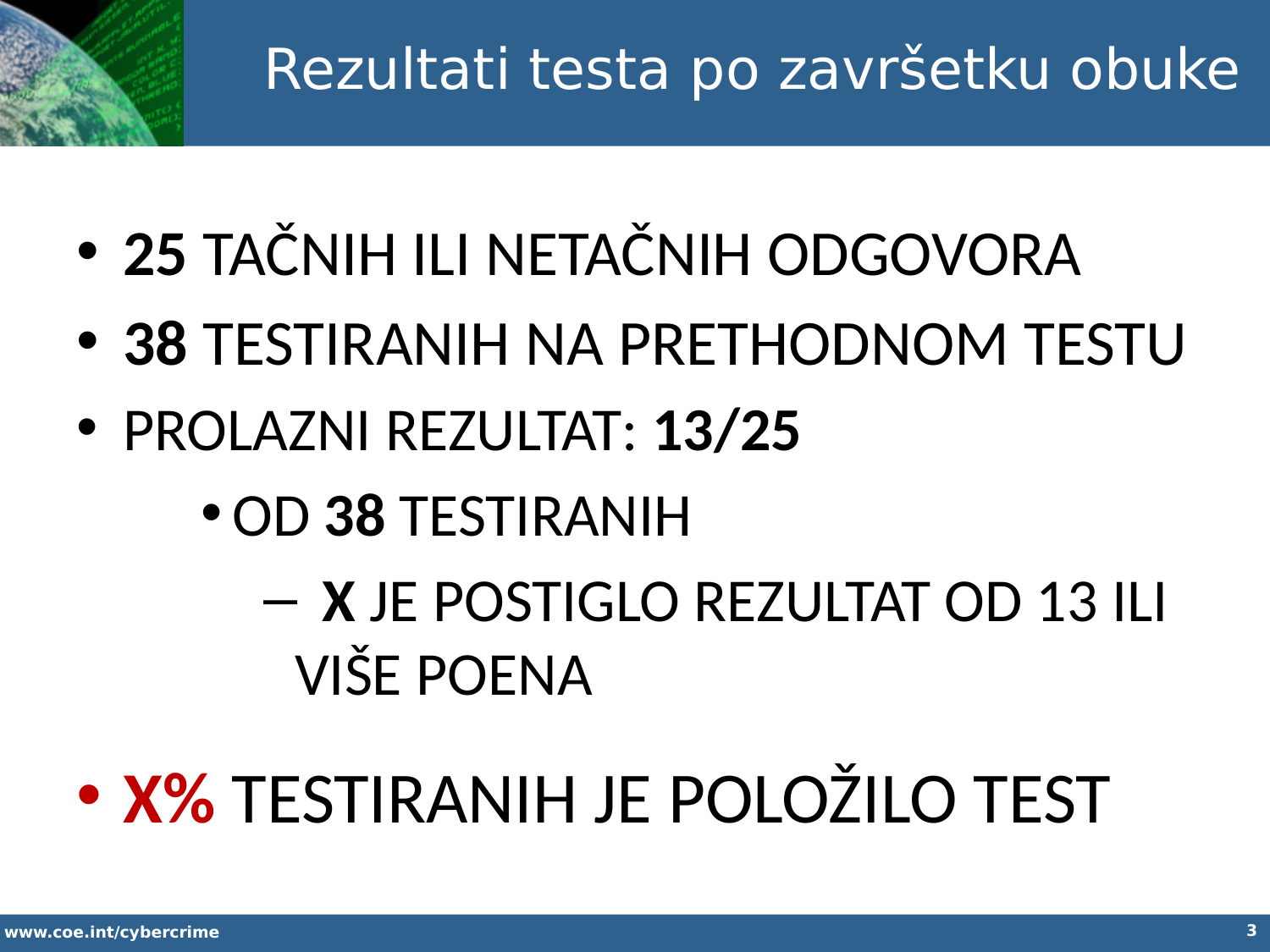

Rezultati testa po završetku obuke
25 TAČNIH ILI NETAČNIH ODGOVORA
38 TESTIRANIH NA PRETHODNOM TESTU
PROLAZNI REZULTAT: 13/25
OD 38 TESTIRANIH
  X JE POSTIGLO REZULTAT OD 13 ILI VIŠE POENA

X% TESTIRANIH JE POLOŽILO TEST